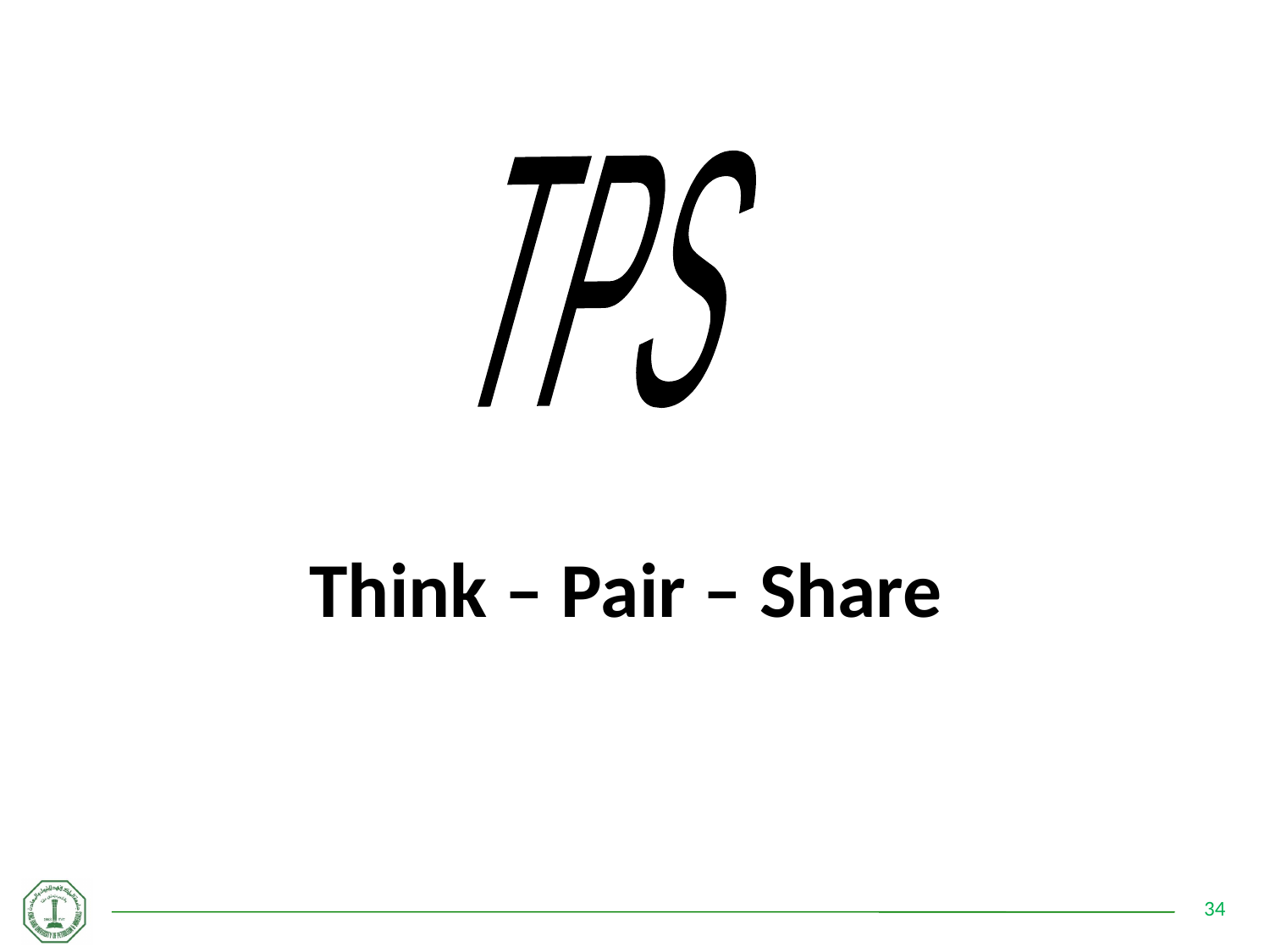

TPS
Think – Pair – Share
34